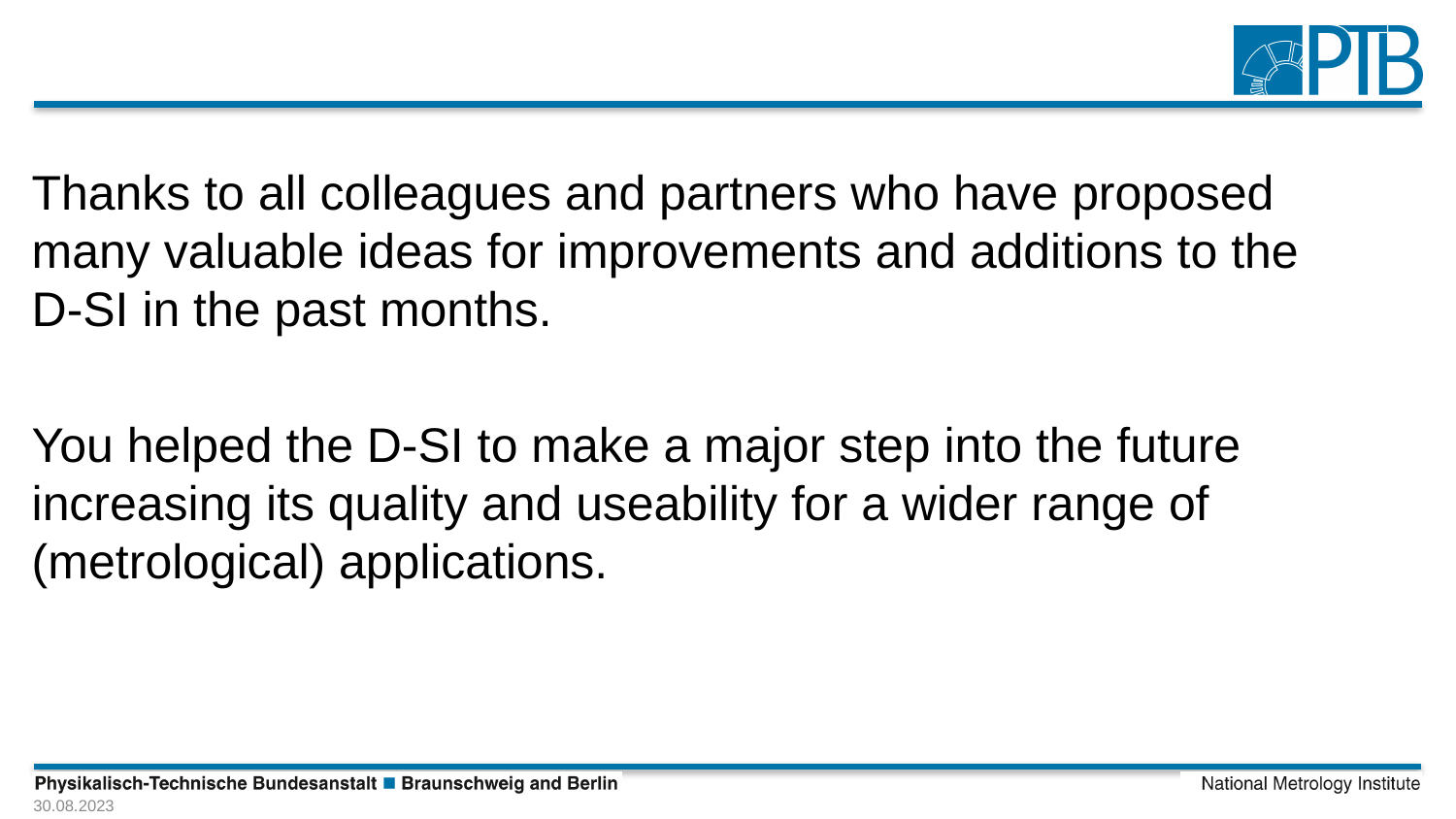

#
Thanks to all colleagues and partners who have proposed many valuable ideas for improvements and additions to the D-SI in the past months.

You helped the D-SI to make a major step into the future increasing its quality and useability for a wider range of (metrological) applications.
30.08.2023